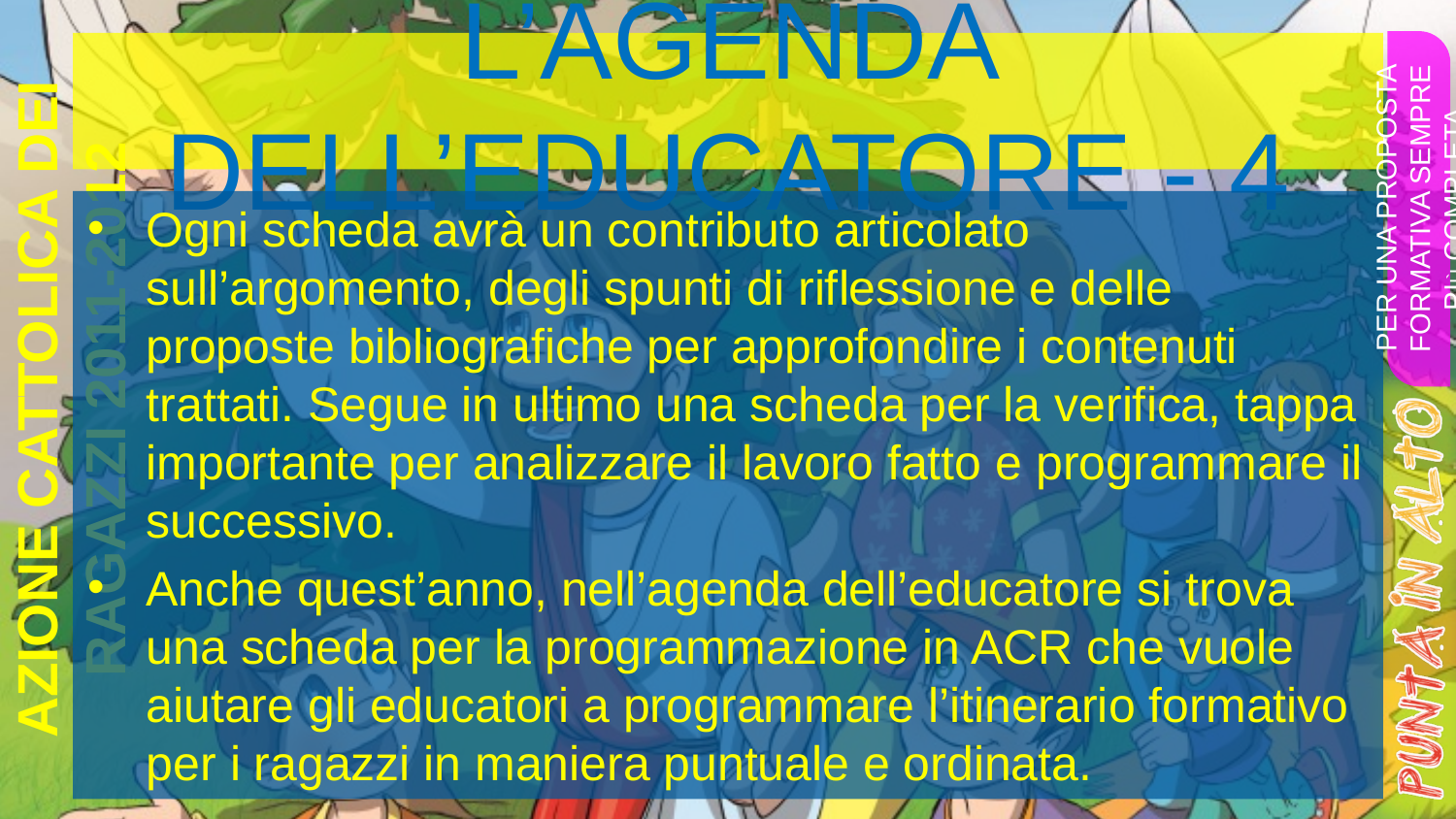

# L’AGENDA DELL’EDUCATORE - 4
PER UNA PROPOSTA FORMATIVA SEMPRE PIÙ COMPLETA
Ogni scheda avrà un contributo articolato sull’argomento, degli spunti di riflessione e delle proposte bibliografiche per approfondire i contenuti trattati. Segue in ultimo una scheda per la verifica, tappa importante per analizzare il lavoro fatto e programmare il successivo.
Anche quest’anno, nell’agenda dell’educatore si trova una scheda per la programmazione in ACR che vuole aiutare gli educatori a programmare l’itinerario formativo per i ragazzi in maniera puntuale e ordinata.